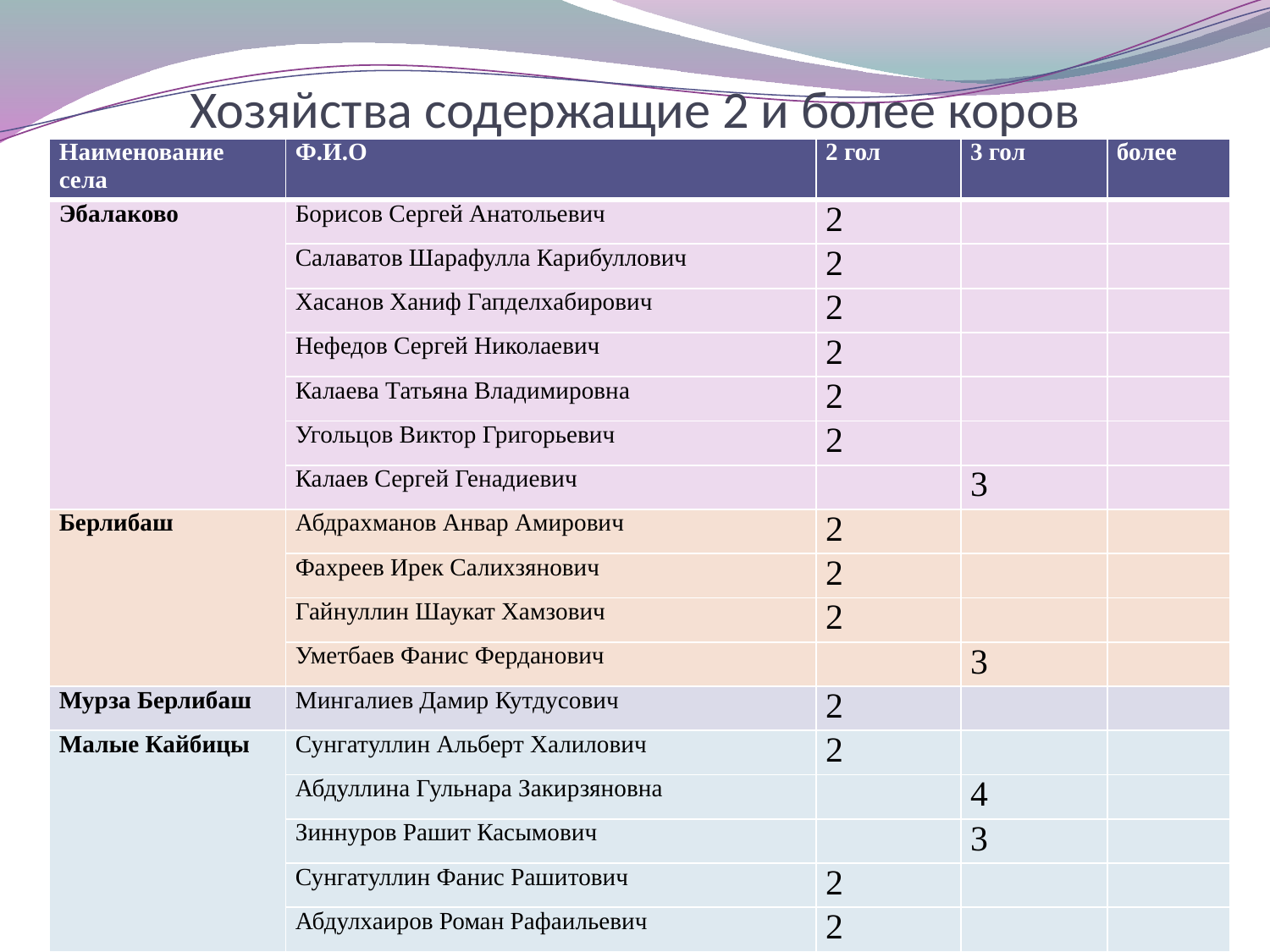

# Хозяйства содержащие 2 и более коров
| Наименование села | Ф.И.О | 2 гол | 3 гол | более |
| --- | --- | --- | --- | --- |
| Эбалаково | Борисов Сергей Анатольевич | 2 |  |  |
|  | Салаватов Шарафулла Карибуллович | 2 |  |  |
|  | Хасанов Ханиф Гапделхабирович | 2 |  |  |
|  | Нефедов Сергей Николаевич | 2 |  |  |
|  | Калаева Татьяна Владимировна | 2 |  |  |
|  | Угольцов Виктор Григорьевич | 2 |  |  |
|  | Калаев Сергей Генадиевич |  | 3 |  |
| Берлибаш | Абдрахманов Анвар Амирович | 2 |  |  |
|  | Фахреев Ирек Салихзянович | 2 |  |  |
|  | Гайнуллин Шаукат Хамзович | 2 |  |  |
|  | Уметбаев Фанис Ферданович |  | 3 |  |
| Мурза Берлибаш | Мингалиев Дамир Кутдусович | 2 |  |  |
| Малые Кайбицы | Сунгатуллин Альберт Халилович | 2 |  |  |
|  | Абдуллина Гульнара Закирзяновна |  | 4 |  |
|  | Зиннуров Рашит Касымович |  | 3 |  |
|  | Сунгатуллин Фанис Рашитович | 2 |  |  |
|  | Абдулхаиров Роман Рафаильевич | 2 |  |  |